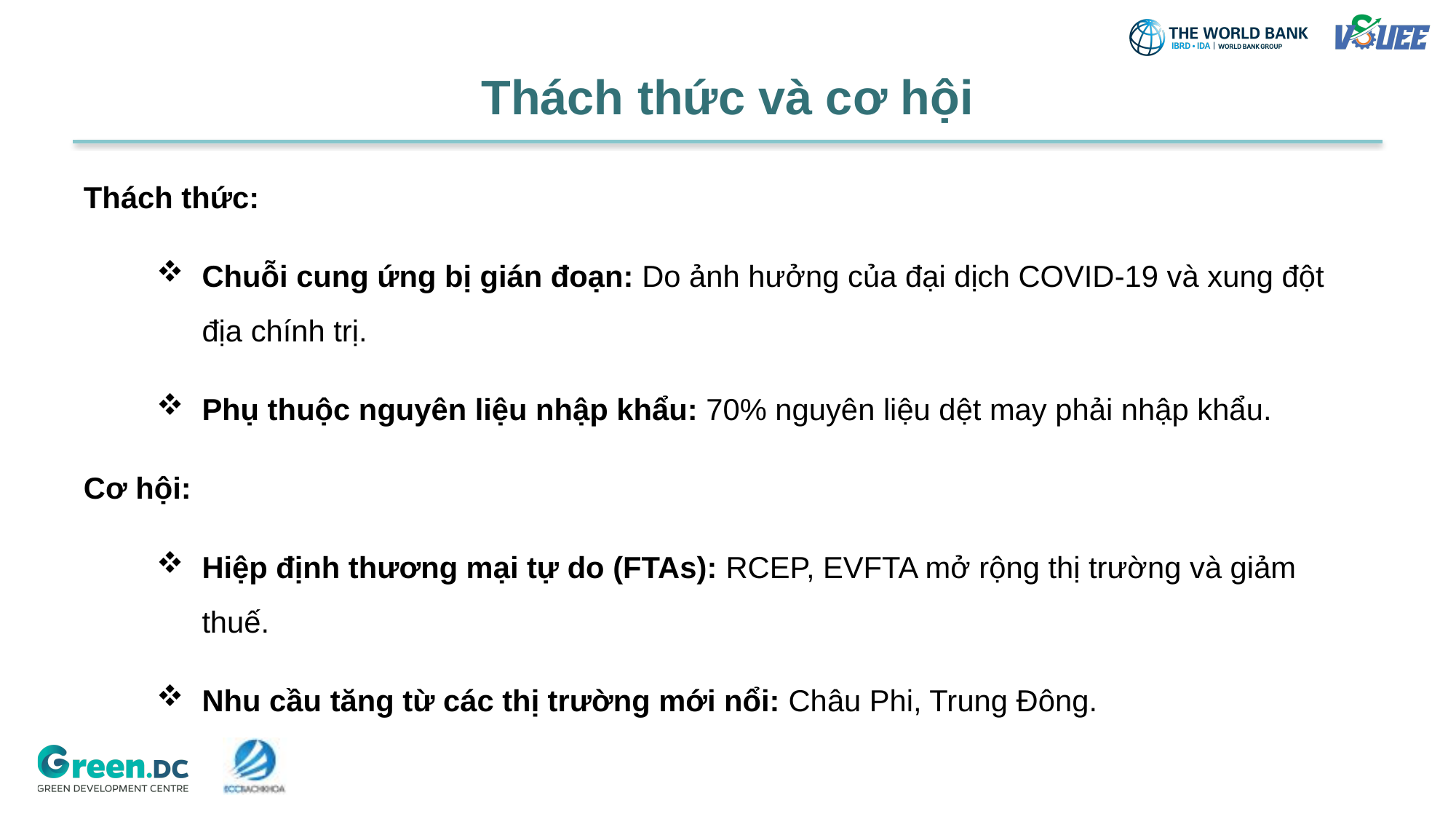

# Thách thức và cơ hội
Thách thức:
Chuỗi cung ứng bị gián đoạn: Do ảnh hưởng của đại dịch COVID-19 và xung đột địa chính trị.
Phụ thuộc nguyên liệu nhập khẩu: 70% nguyên liệu dệt may phải nhập khẩu.
Cơ hội:
Hiệp định thương mại tự do (FTAs): RCEP, EVFTA mở rộng thị trường và giảm thuế.
Nhu cầu tăng từ các thị trường mới nổi: Châu Phi, Trung Đông.